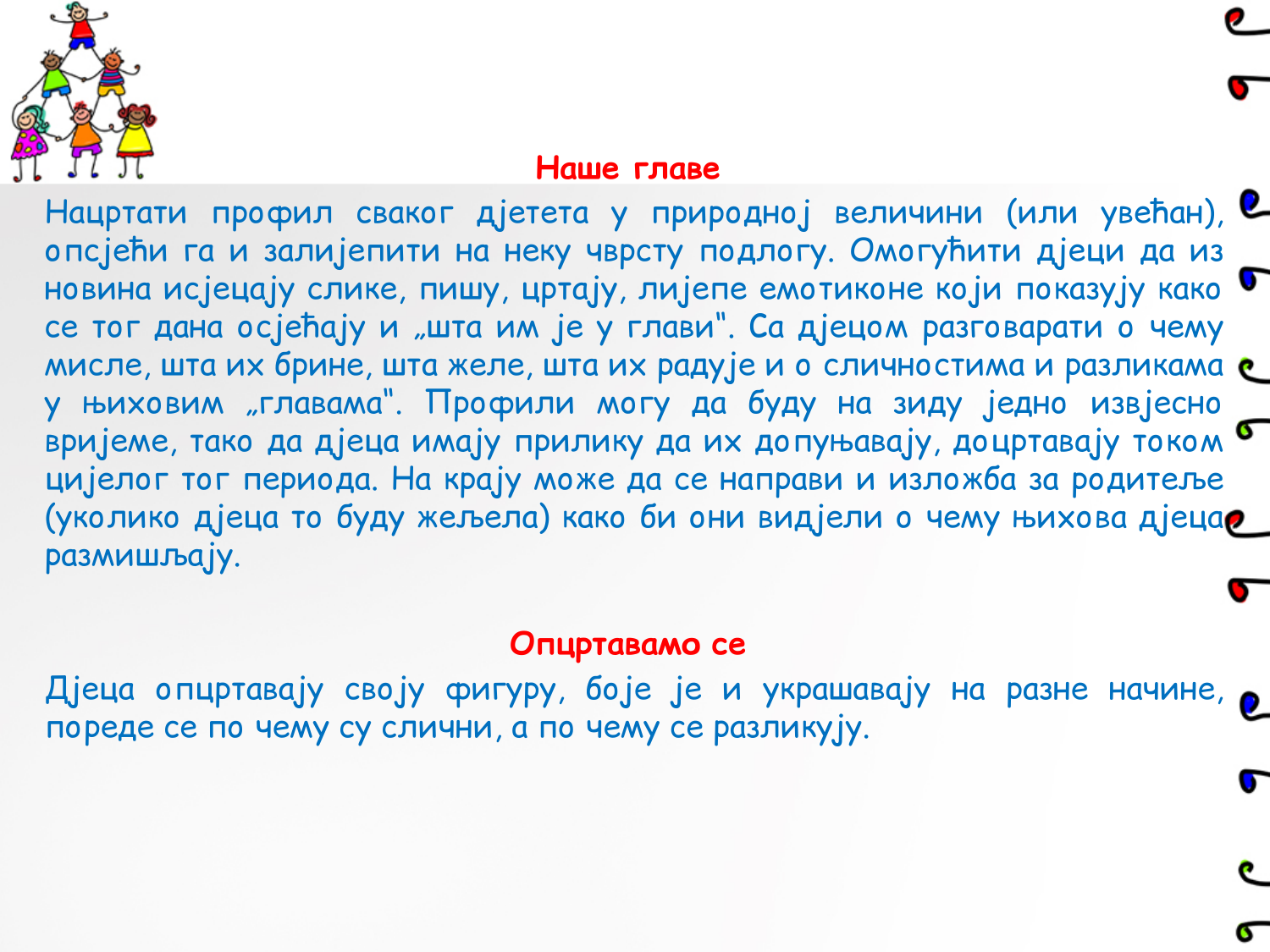

Наше главе
Нацртати профил сваког дјетета у природној величини (или увећан), опсјећи га и залијепити на неку чврсту подлогу. Омогућити дјеци да из новина исјецају слике, пишу, цртају, лијепе емотиконе који показују како се тог дана осјећају и „шта им је у глави“. Са дјецом разговарати о чему мисле, шта их брине, шта желе, шта их радује и о сличностима и разликама у њиховим „главама“. Профили могу да буду на зиду једно извјесно вријеме, тако да дјеца имају прилику да их допуњавају, доцртавају током цијелог тог периода. На крају може да се направи и изложба за родитеље (уколико дјеца то буду жељела) како би они видјели о чему њихова дјеца размишљају.

Опцртавамо се
Дјеца опцртавају своју фигуру, боје је и украшавају на разне начине, пореде се по чему су слични, а по чему се разликују.